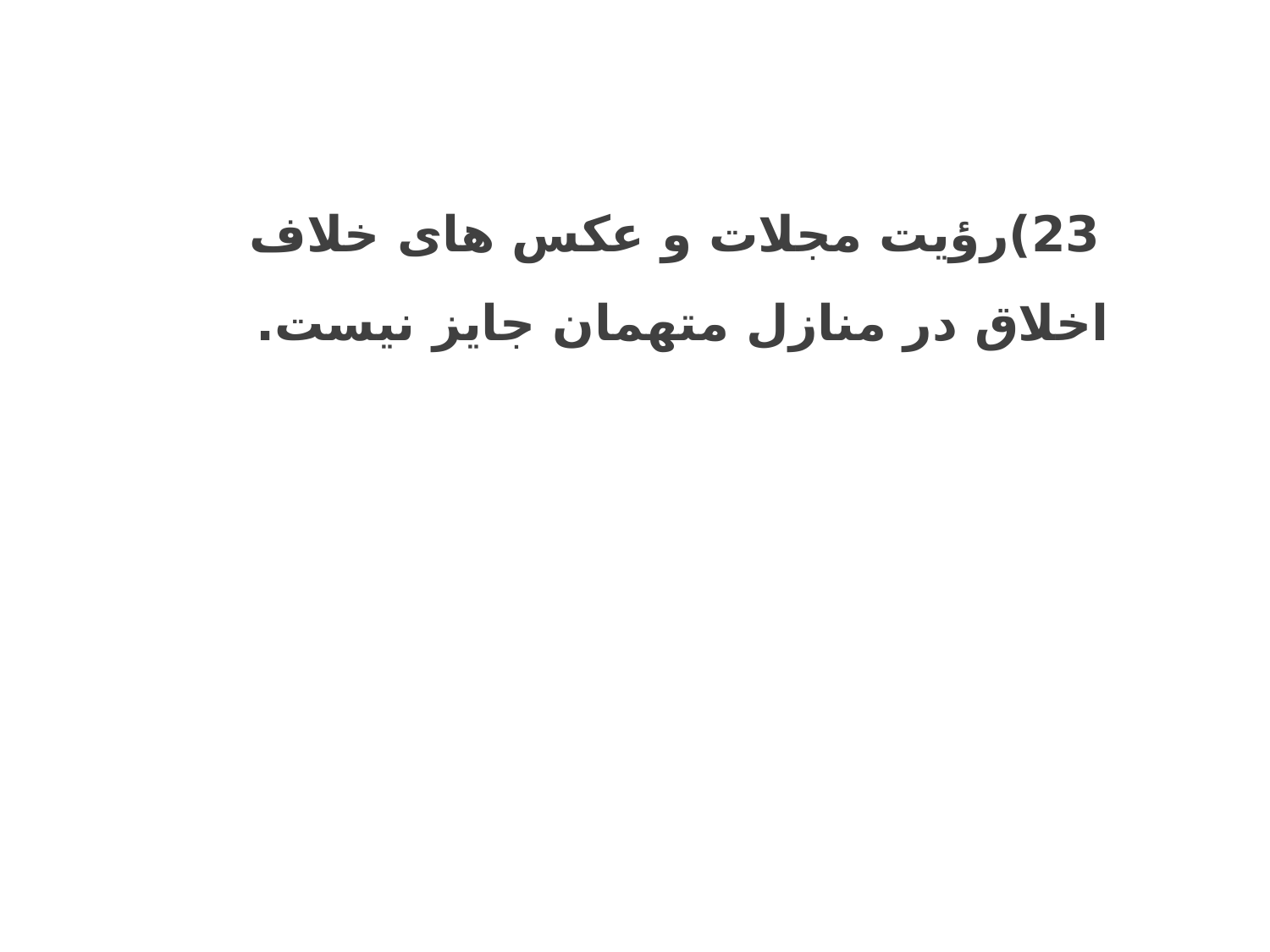

23)رؤیت مجلات و عکس های خلاف اخلاق در منازل متهمان جایز نیست.